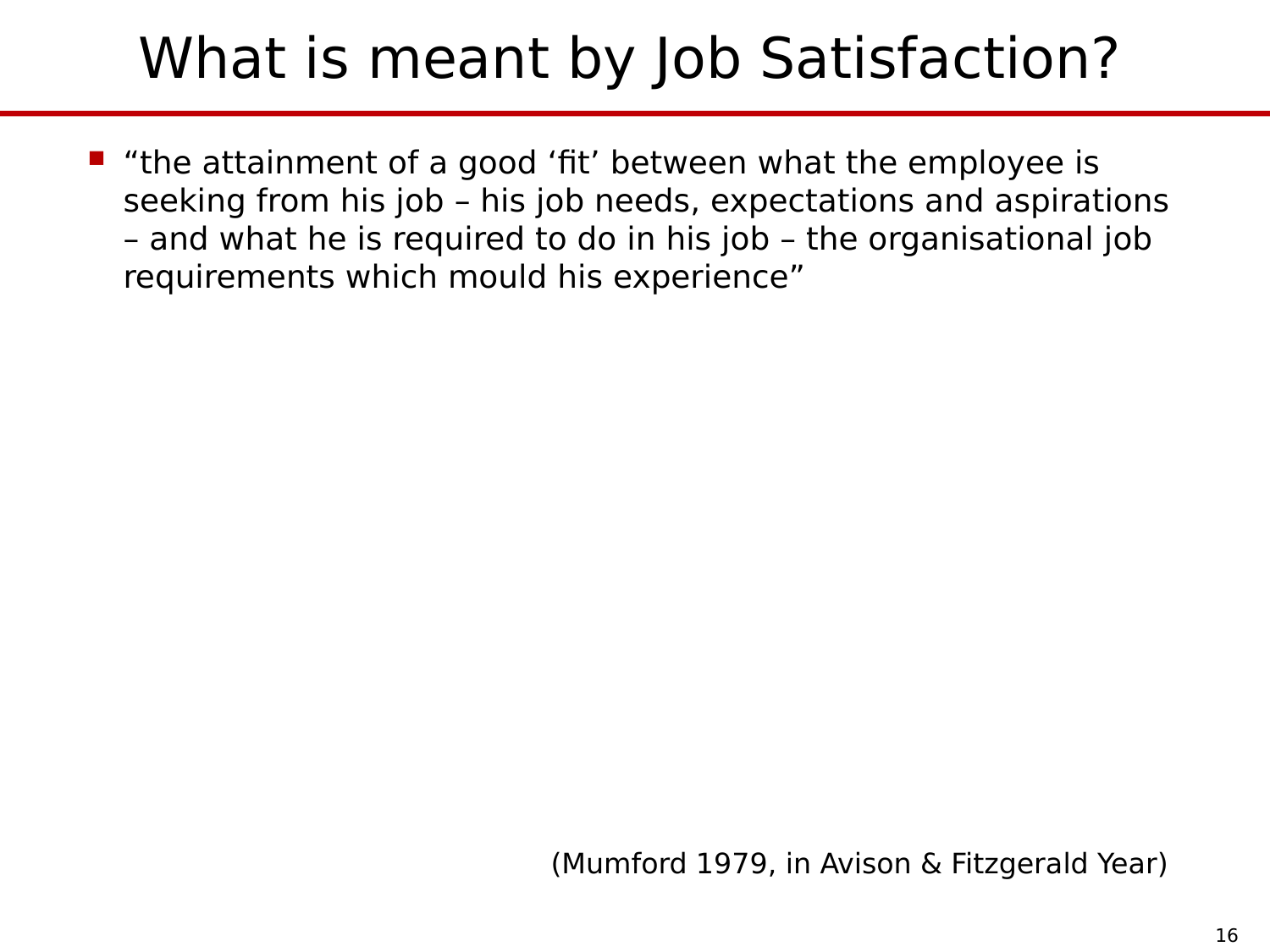

# What is meant by Job Satisfaction?
“the attainment of a good ‘fit’ between what the employee is seeking from his job – his job needs, expectations and aspirations – and what he is required to do in his job – the organisational job requirements which mould his experience”
(Mumford 1979, in Avison & Fitzgerald Year)
16